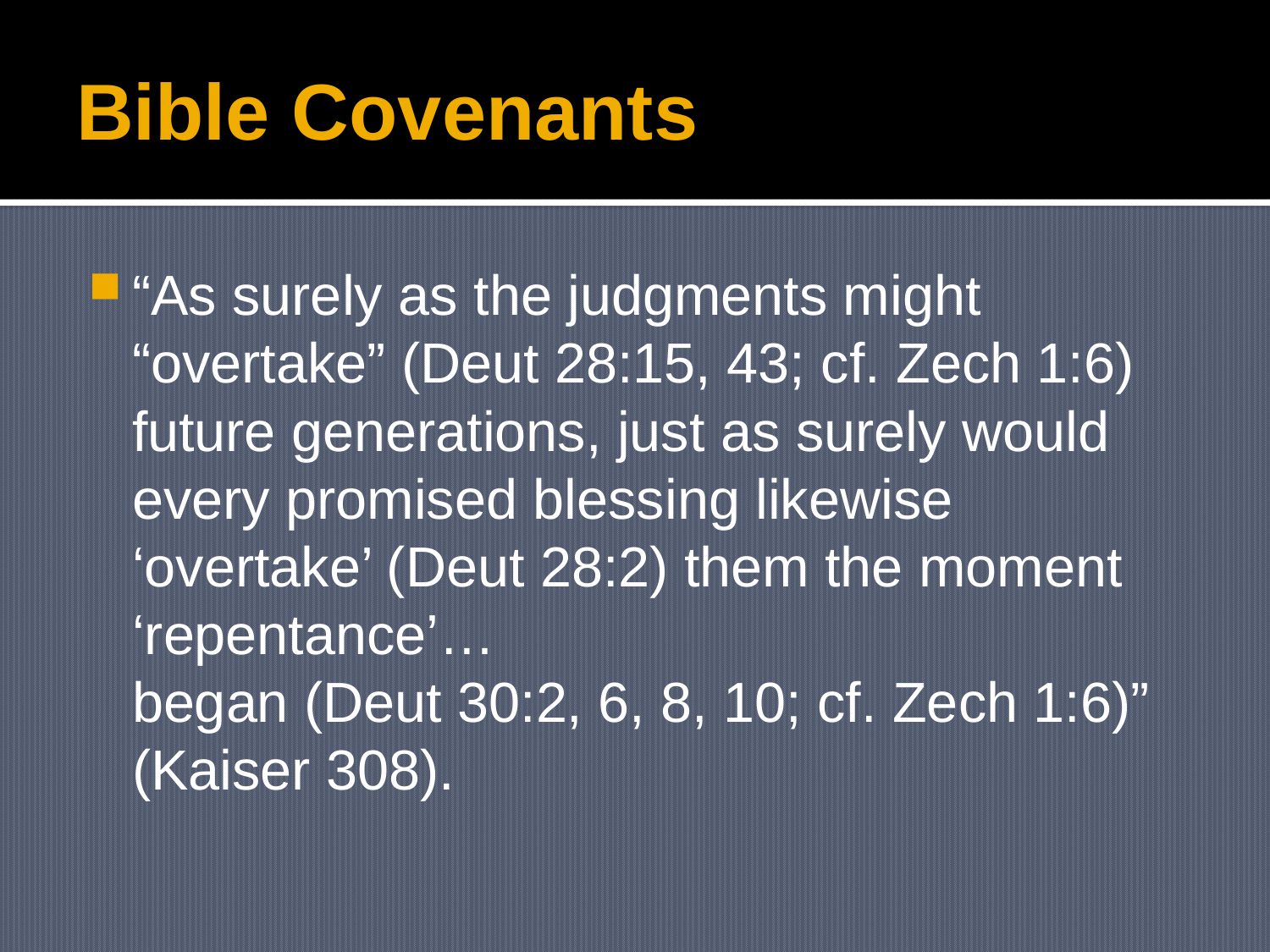

# Bible Covenants
“As surely as the judgments might “overtake” (Deut 28:15, 43; cf. Zech 1:6) future generations, just as surely would every promised blessing likewise ‘overtake’ (Deut 28:2) them the moment ‘repentance’…
began (Deut 30:2, 6, 8, 10; cf. Zech 1:6)” (Kaiser 308).